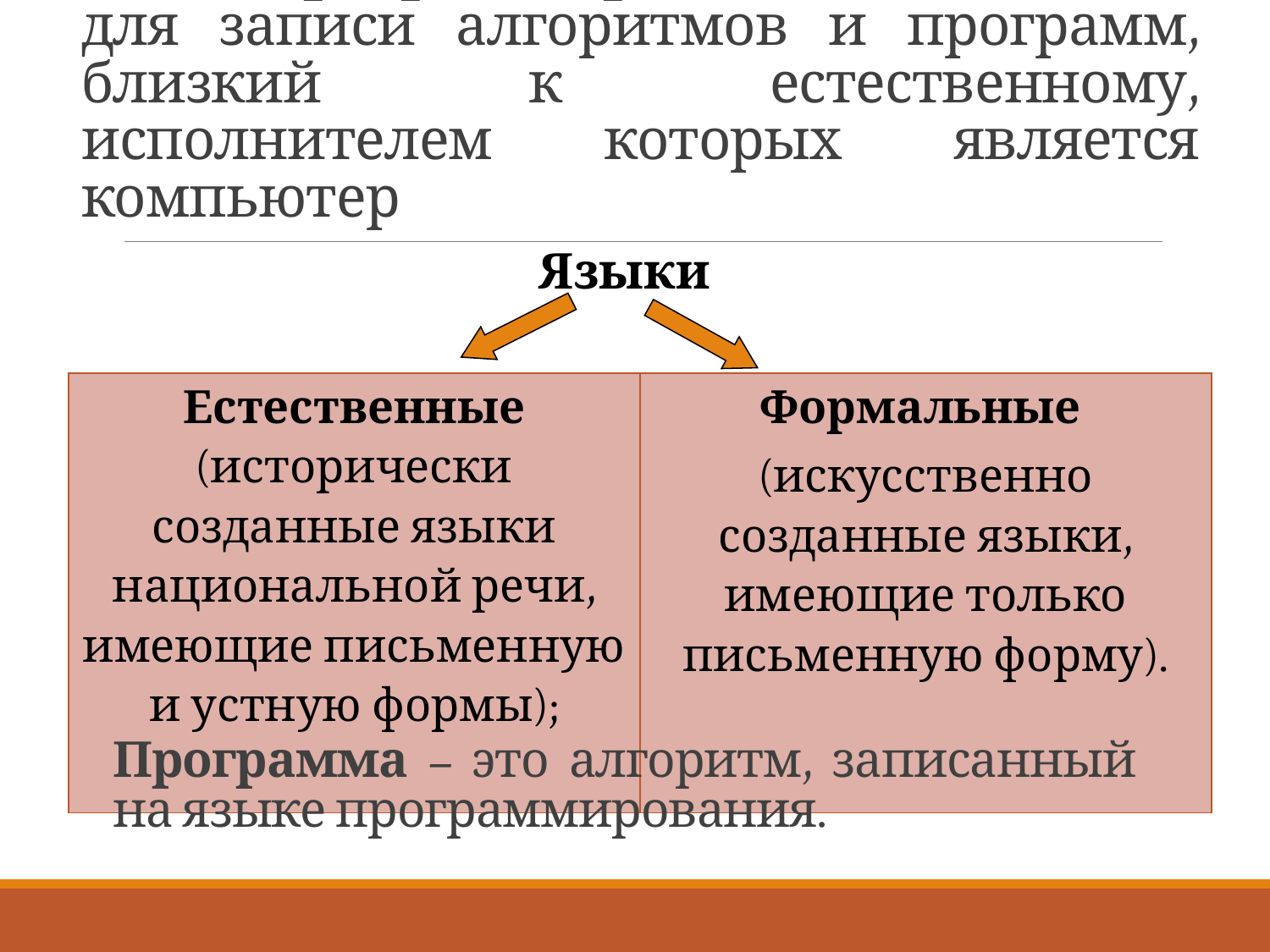

# Язык программирования – это язык для записи алгоритмов и программ, близкий к естественному, исполнителем которых является компьютер
Языки

| Естественные (исторически созданные языки национальной речи, имеющие письменную и устную формы); | Формальные (искусственно созданные языки, имеющие только письменную форму). |
| --- | --- |
Программа – это алгоритм, записанный на языке программирования.